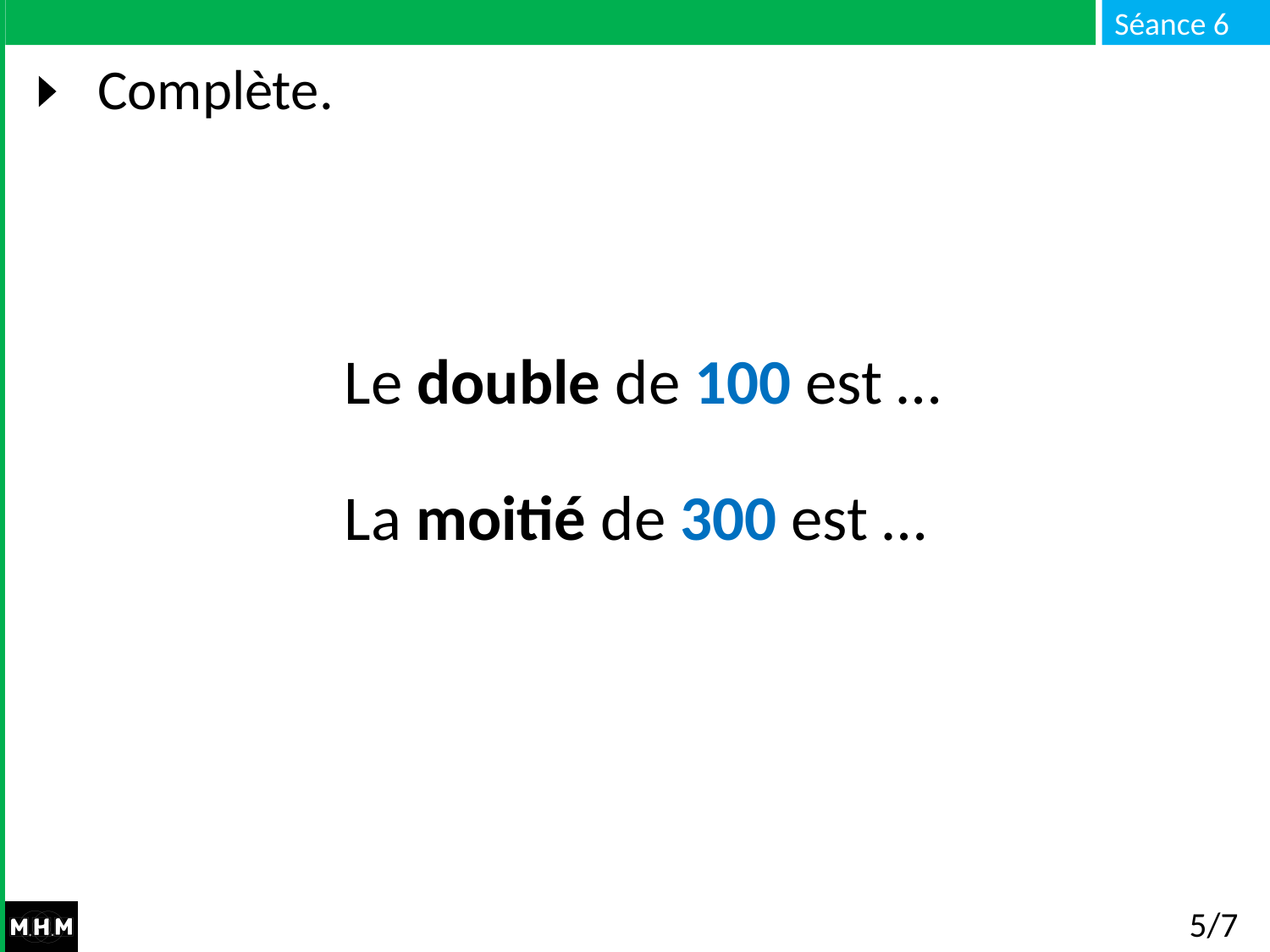

# Complète.

Le double de 100 est …

La moitié de 300 est …
5/7